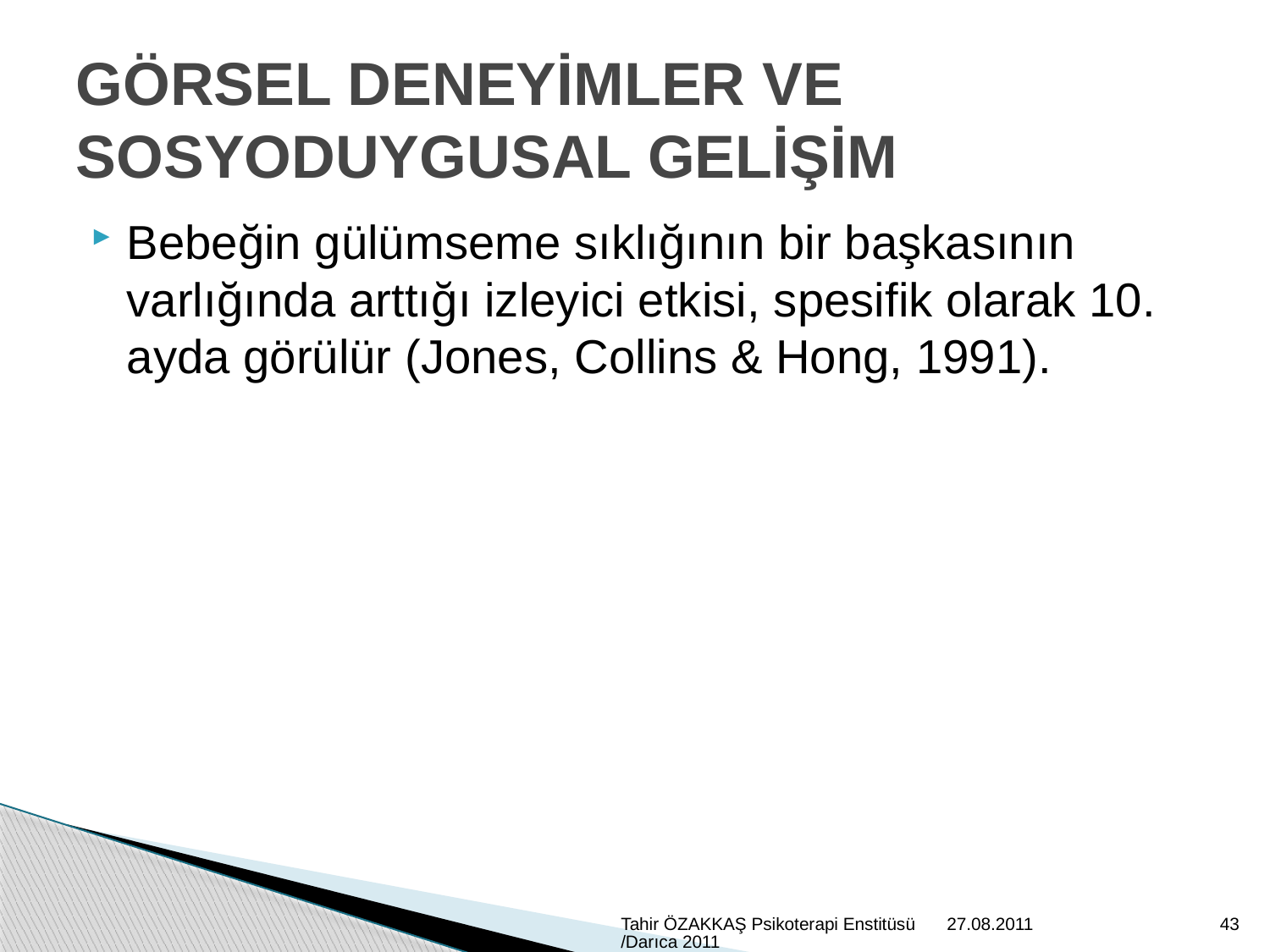

# GÖRSEL DENEYİMLER VE SOSYODUYGUSAL GELİŞİM
Bebeğin gülümseme sıklığının bir başkasının varlığında arttığı izleyici etkisi, spesifik olarak 10. ayda görülür (Jones, Collins & Hong, 1991).

Tahir ÖZAKKAŞ Psikoterapi Enstitüsü /Darıca 2011
27.08.2011
43